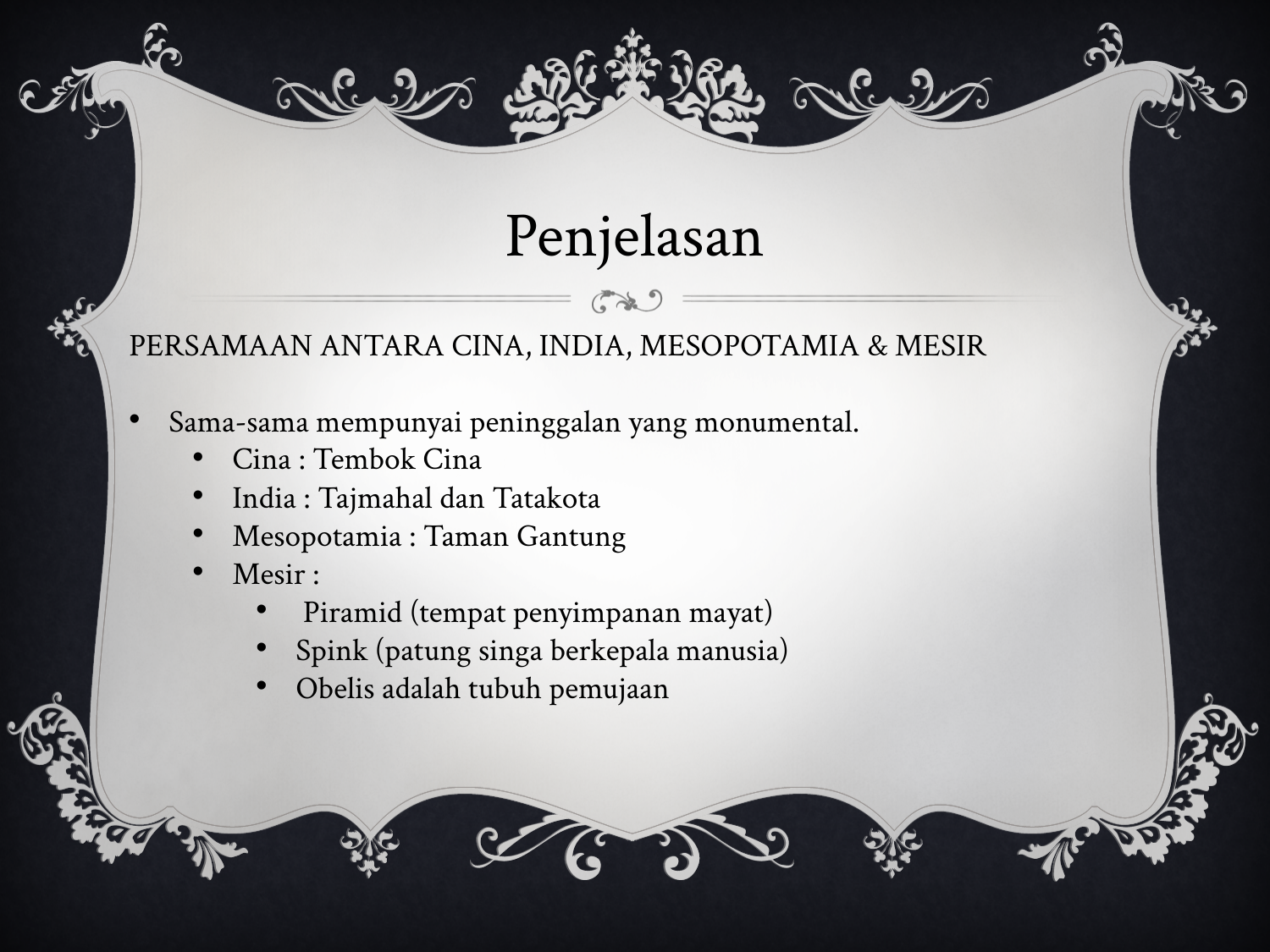

# Penjelasan
PERSAMAAN ANTARA CINA, INDIA, MESOPOTAMIA & MESIR

Sama-sama mempunyai peninggalan yang monumental.
Cina : Tembok Cina
India : Tajmahal dan Tatakota
Mesopotamia : Taman Gantung
Mesir :
 Piramid (tempat penyimpanan mayat)
Spink (patung singa berkepala manusia)
Obelis adalah tubuh pemujaan